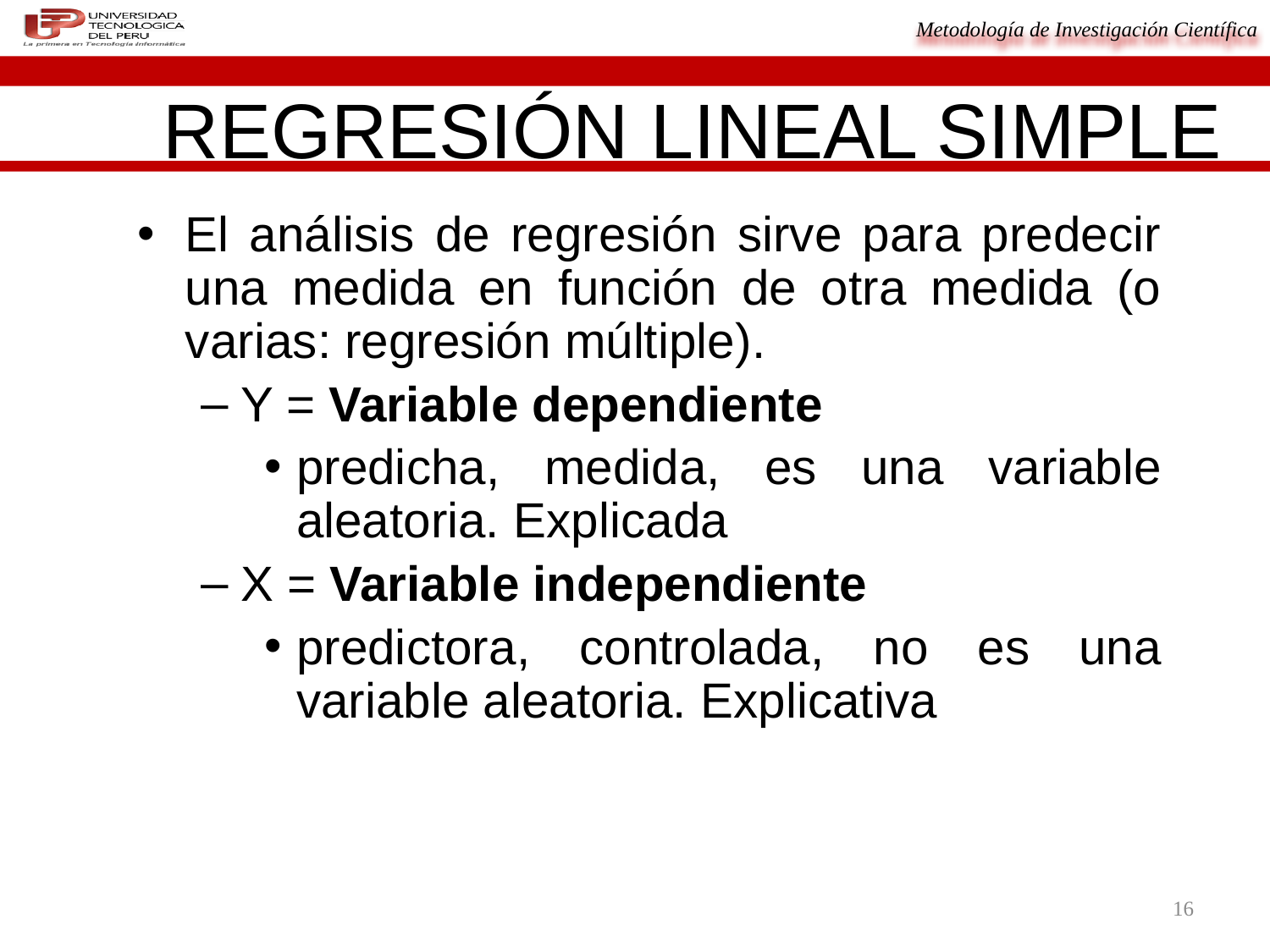

# Regresión lineal simple
El análisis de regresión sirve para predecir una medida en función de otra medida (o varias: regresión múltiple).
Y = Variable dependiente
predicha, medida, es una variable aleatoria. Explicada
X = Variable independiente
predictora, controlada, no es una variable aleatoria. Explicativa
16